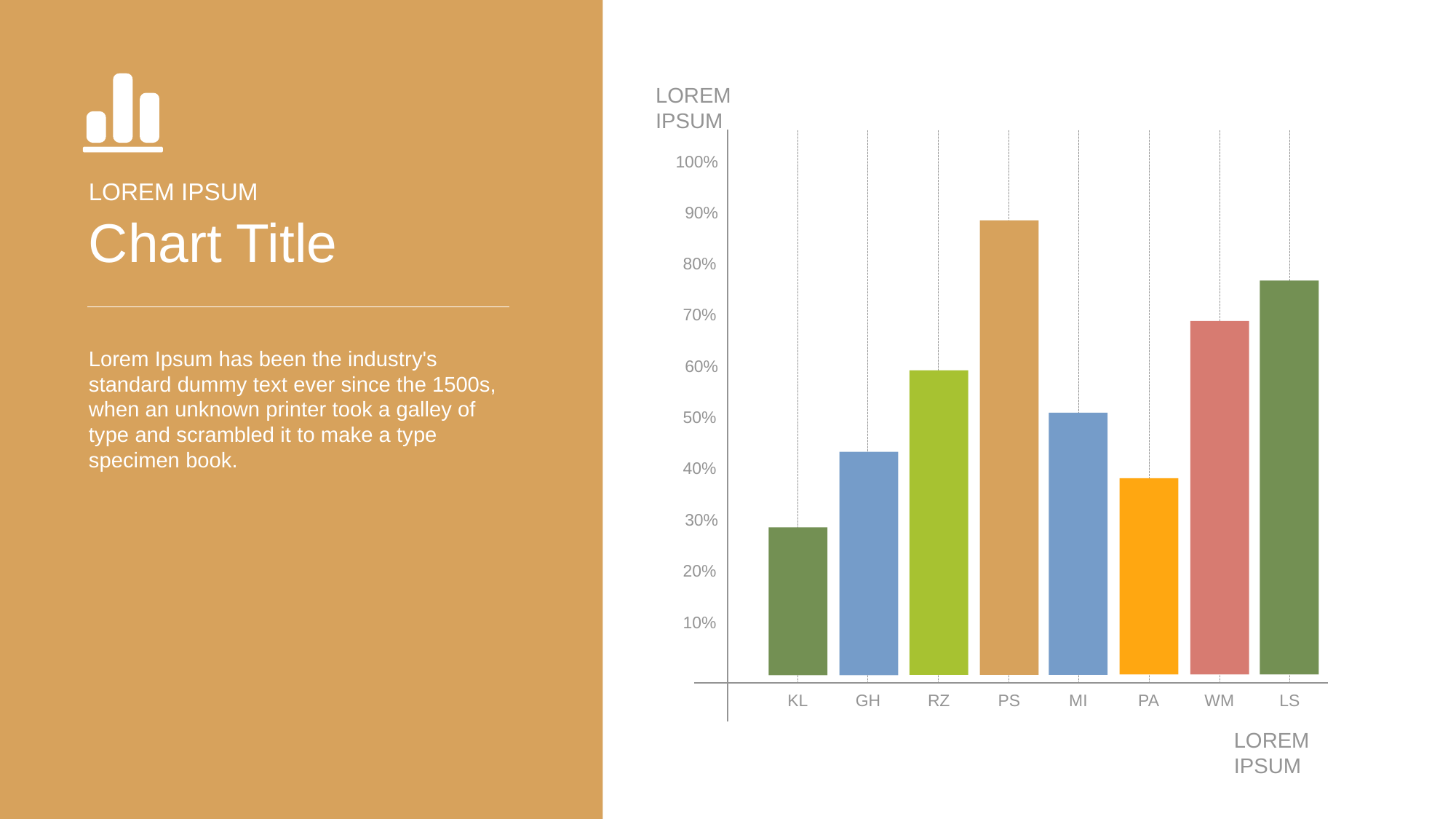

LOREM IPSUM
100%
90%
80%
70%
60%
50%
40%
30%
20%
10%
KL
GH
RZ
PS
MI
PA
WM
LS
LOREM IPSUM
LOREM IPSUM
Chart Title
Lorem Ipsum has been the industry's standard dummy text ever since the 1500s, when an unknown printer took a galley of type and scrambled it to make a type specimen book.